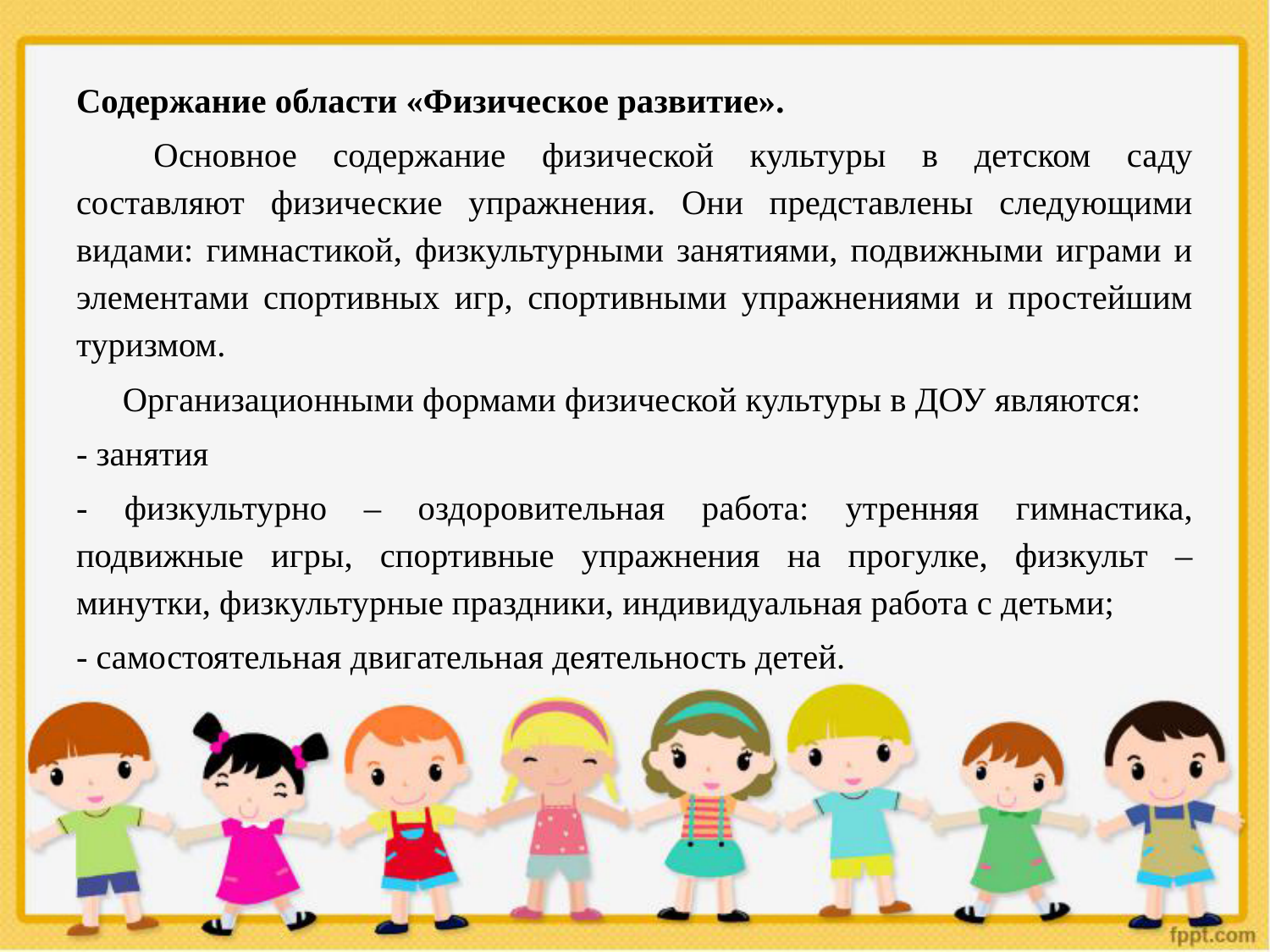

Содержание области «Физическое развитие».
	Основное содержание физической культуры в детском саду составляют физические упражнения. Они представлены следующими видами: гимнастикой, физкультурными занятиями, подвижными играми и элементами спортивных игр, спортивными упражнениями и простейшим туризмом.
Организационными формами физической культуры в ДОУ являются:
- занятия
- физкультурно – оздоровительная работа: утренняя гимнастика, подвижные игры, спортивные упражнения на прогулке, физкульт – минутки, физкультурные праздники, индивидуальная работа с детьми;
- самостоятельная двигательная деятельность детей.